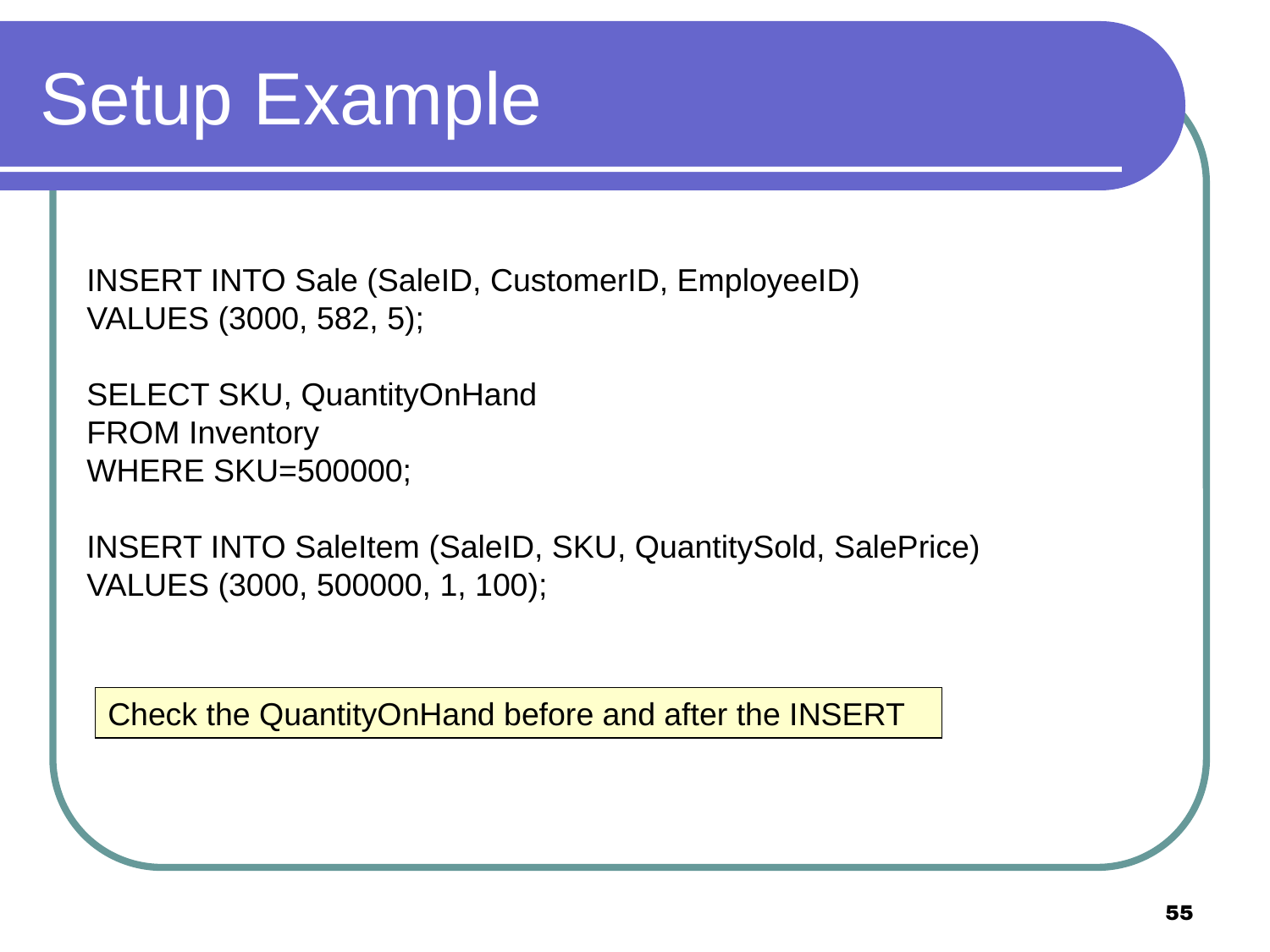

# Setup Example
INSERT INTO Sale (SaleID, CustomerID, EmployeeID)
VALUES (3000, 582, 5);

SELECT SKU, QuantityOnHand
FROM Inventory
WHERE SKU=500000;

INSERT INTO SaleItem (SaleID, SKU, QuantitySold, SalePrice)
VALUES (3000, 500000, 1, 100);
Check the QuantityOnHand before and after the INSERT
55